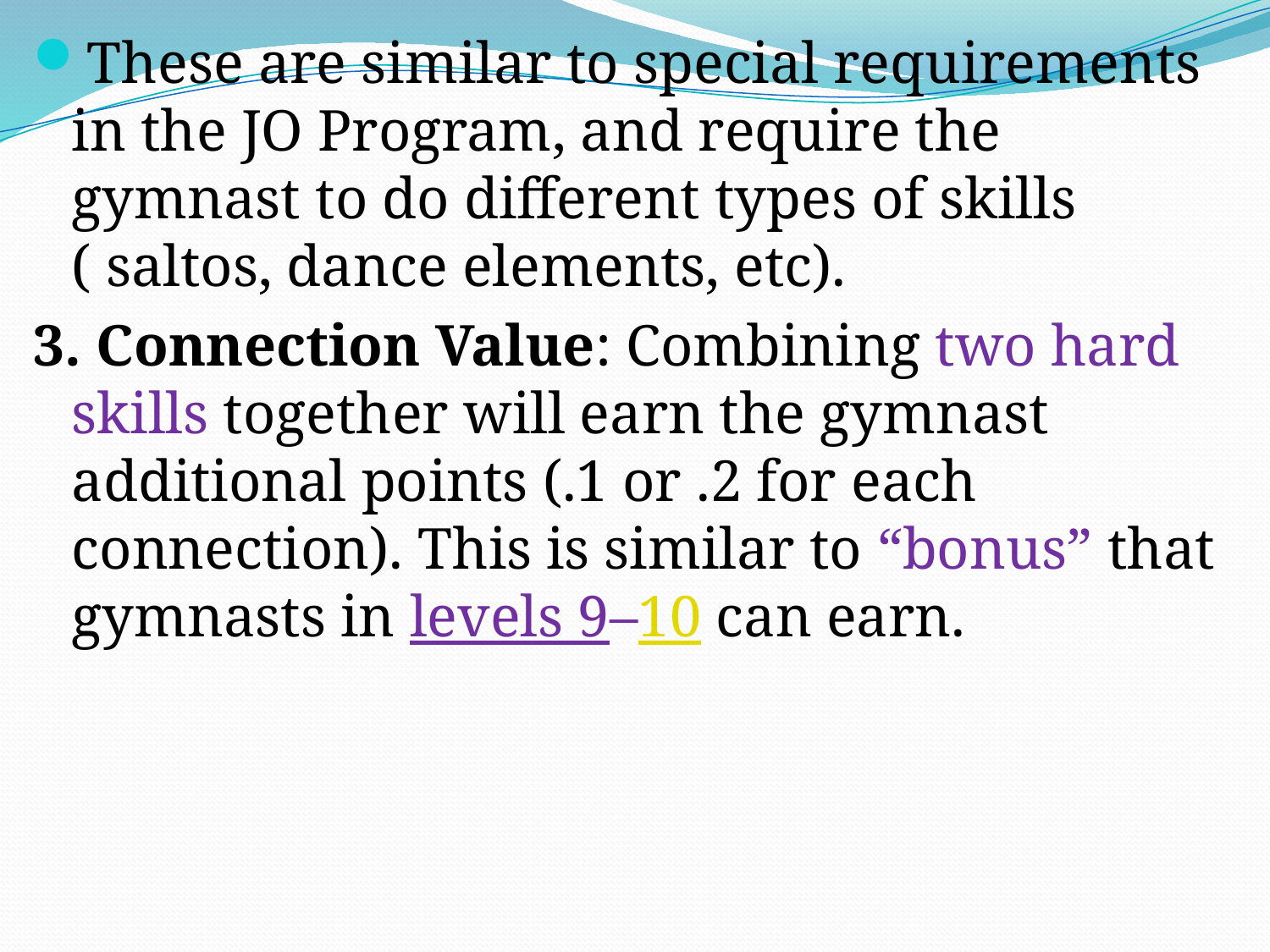

These are similar to special requirements in the JO Program, and require the gymnast to do different types of skills ( saltos, dance elements, etc).
3. Connection Value: Combining two hard skills together will earn the gymnast additional points (.1 or .2 for each connection). This is similar to “bonus” that gymnasts in levels 9–10 can earn.